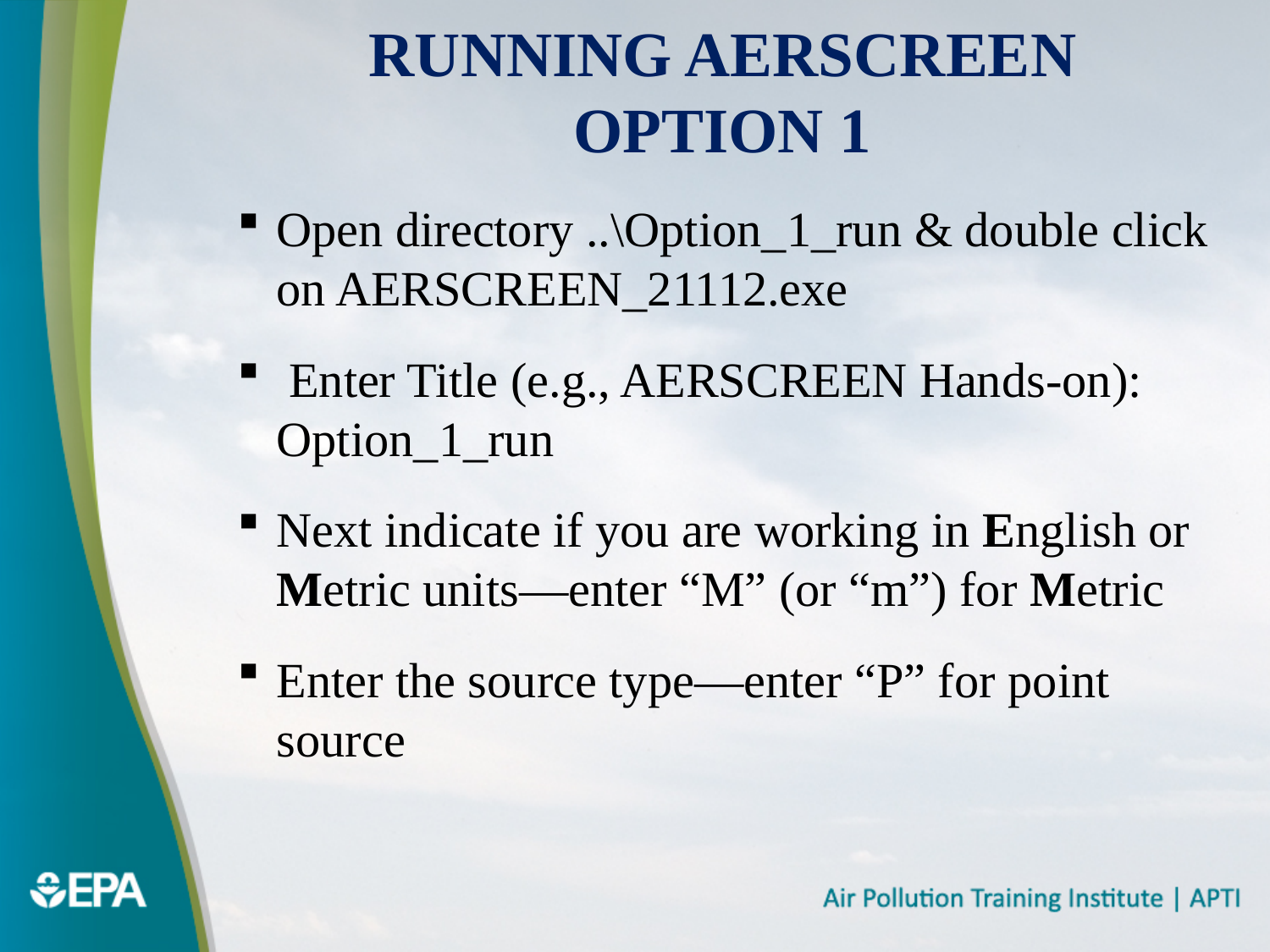

# Running AERSCREEN Option 1
Open directory ..\Option_1_run & double click on AERSCREEN_21112.exe
 Enter Title (e.g., AERSCREEN Hands-on): Option_1_run
Next indicate if you are working in English or Metric units—enter “M” (or “m”) for Metric
Enter the source type—enter “P” for point source